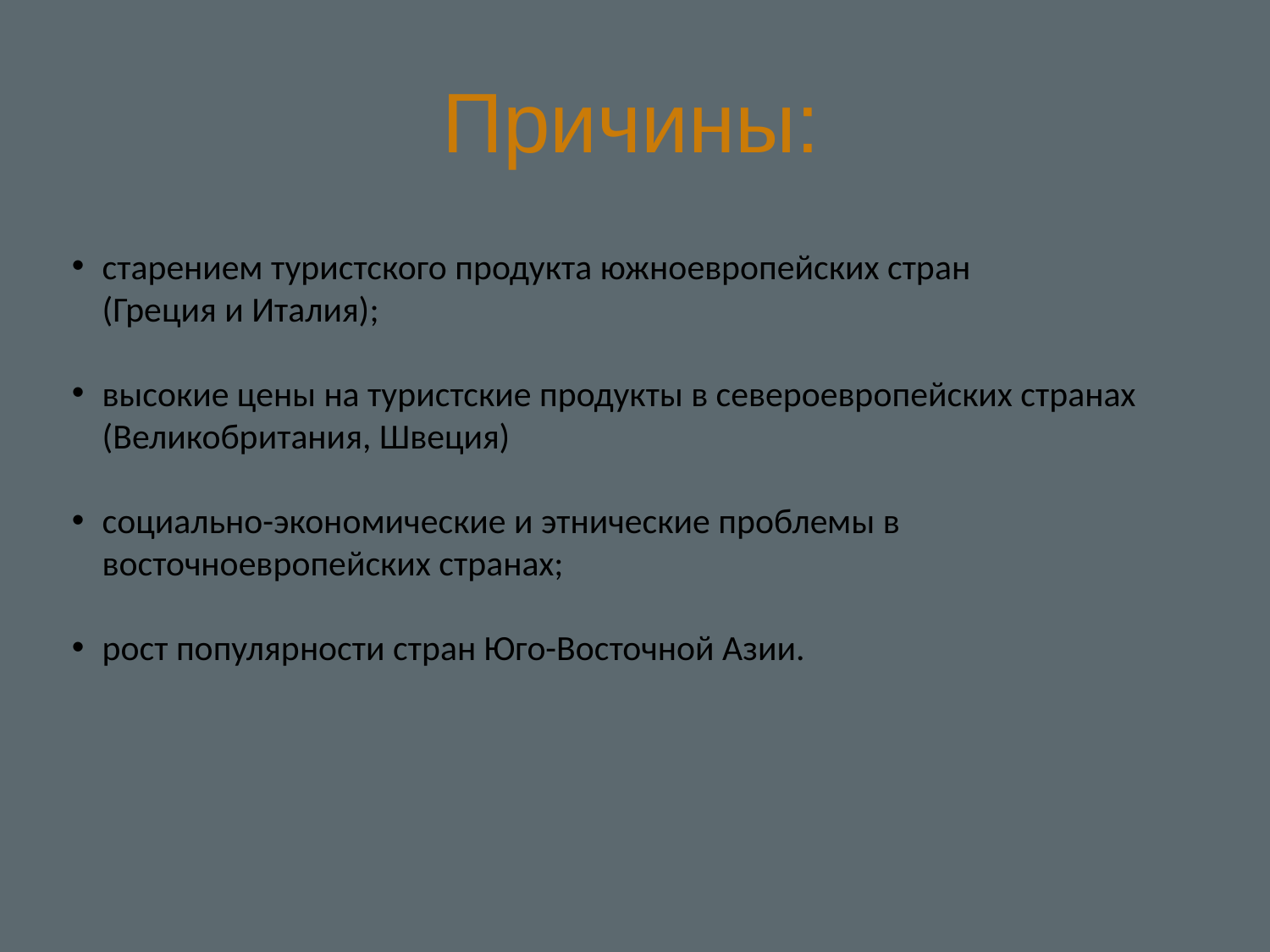

# Причины:
старением туристского продукта южноевропейских стран (Греция и Италия);

высокие цены на туристские продукты в североевропейских странах (Великобритания, Швеция)

социально-экономические и этнические проблемы в восточноевропейских странах;

рост популярности стран Юго-Восточной Азии.